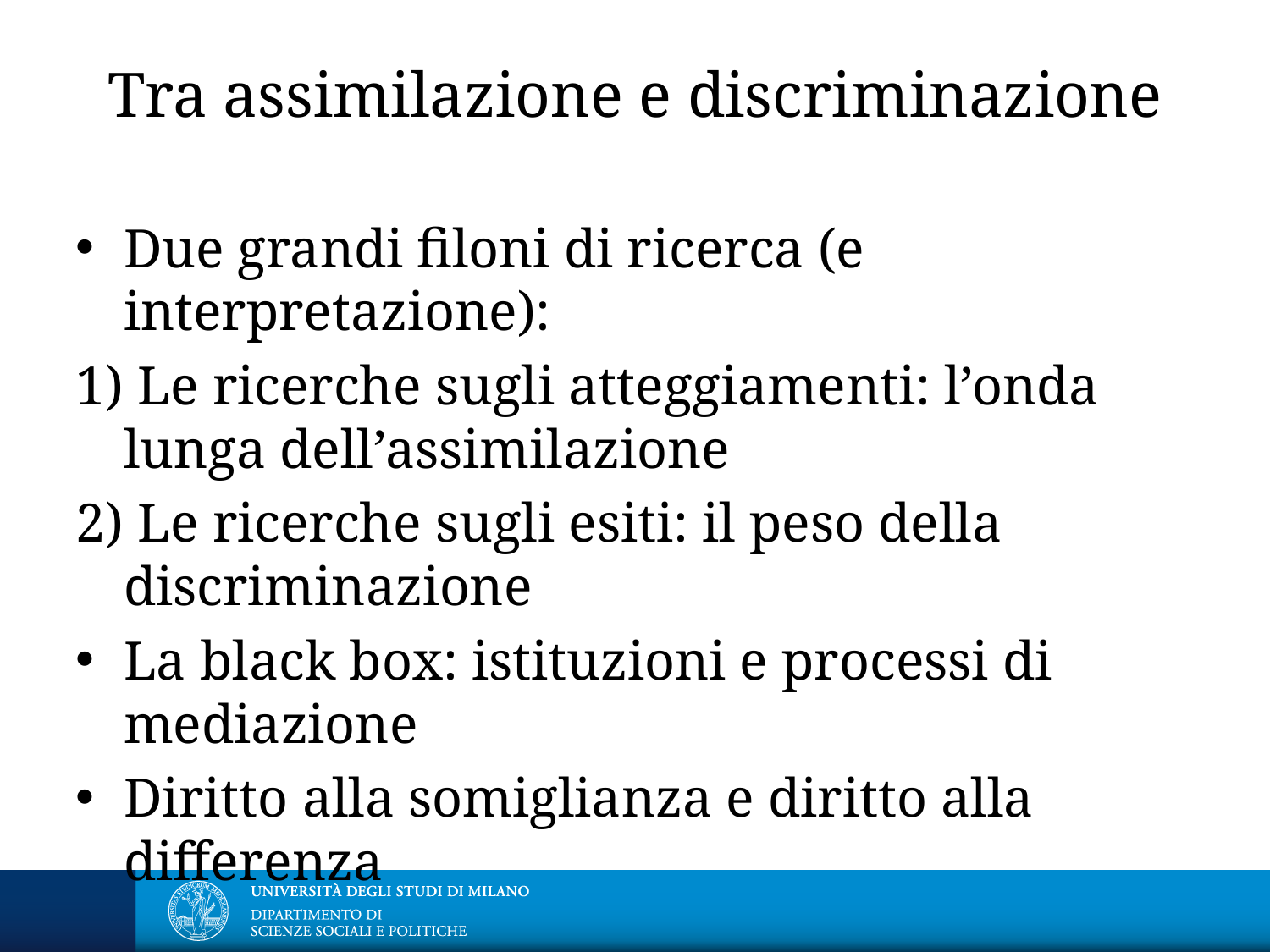

# Tra assimilazione e discriminazione
Due grandi filoni di ricerca (e interpretazione):
1) Le ricerche sugli atteggiamenti: l’onda lunga dell’assimilazione
2) Le ricerche sugli esiti: il peso della discriminazione
La black box: istituzioni e processi di mediazione
Diritto alla somiglianza e diritto alla differenza